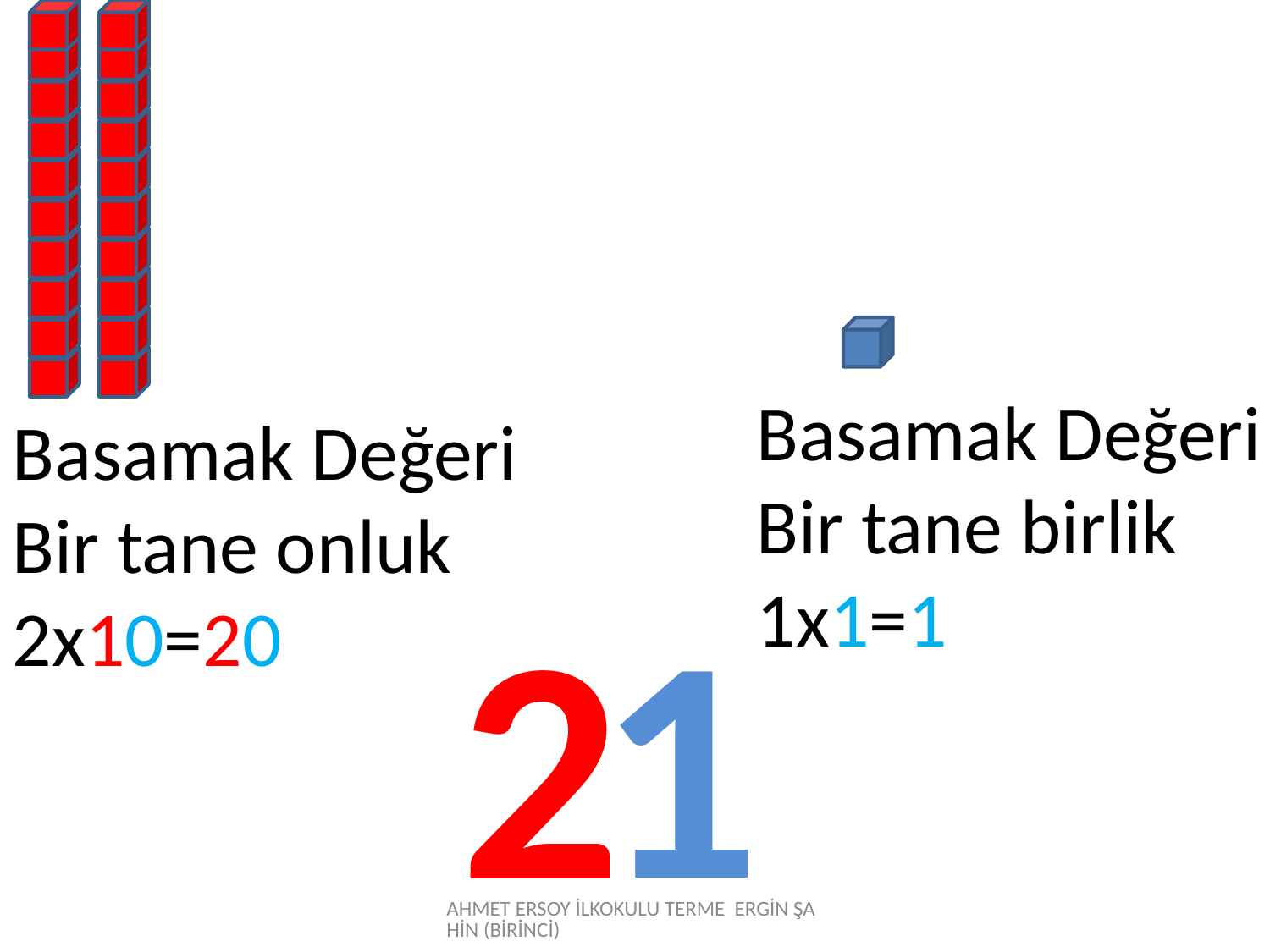

Basamak Değeri
Bir tane birlik
1x1=1

Basamak Değeri
Bir tane onluk
2x10=20

1
2
AHMET ERSOY İLKOKULU TERME  ERGİN ŞAHİN (BİRİNCİ)